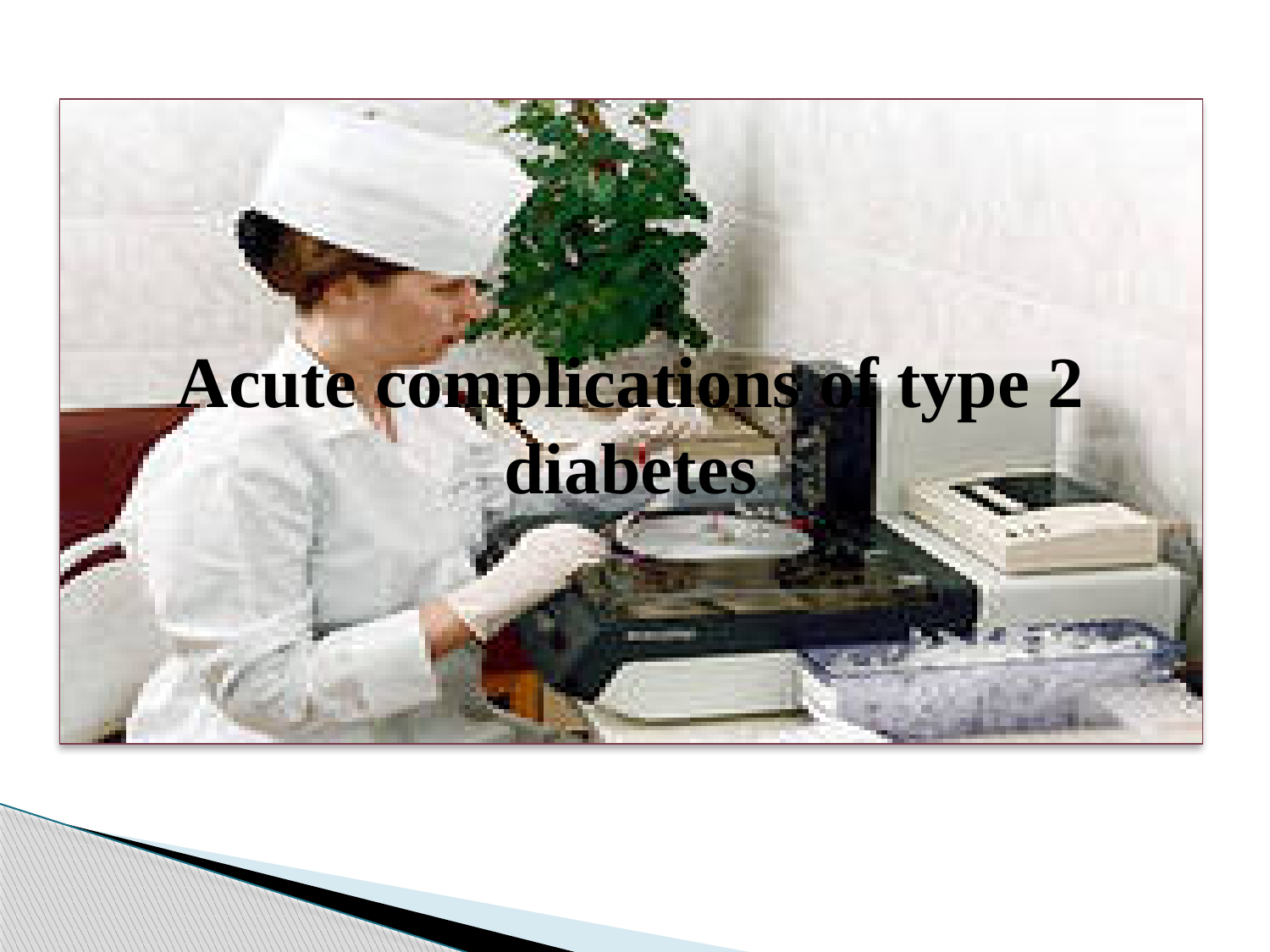

# Acute complications of type 2 diabetes